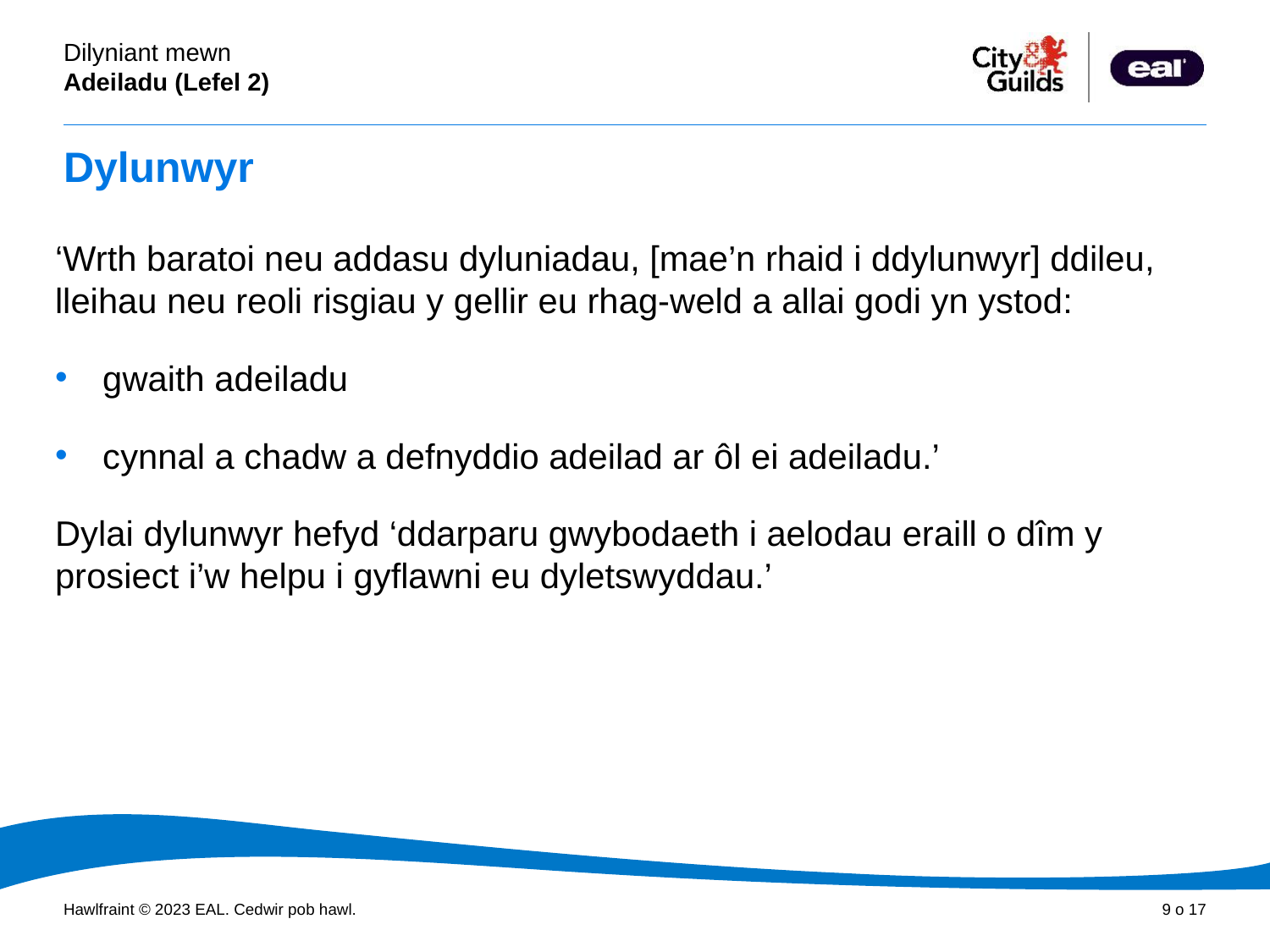

# Dylunwyr
‘Wrth baratoi neu addasu dyluniadau, [mae’n rhaid i ddylunwyr] ddileu, lleihau neu reoli risgiau y gellir eu rhag-weld a allai godi yn ystod:
gwaith adeiladu
cynnal a chadw a defnyddio adeilad ar ôl ei adeiladu.’
Dylai dylunwyr hefyd ‘ddarparu gwybodaeth i aelodau eraill o dîm y prosiect i’w helpu i gyflawni eu dyletswyddau.’